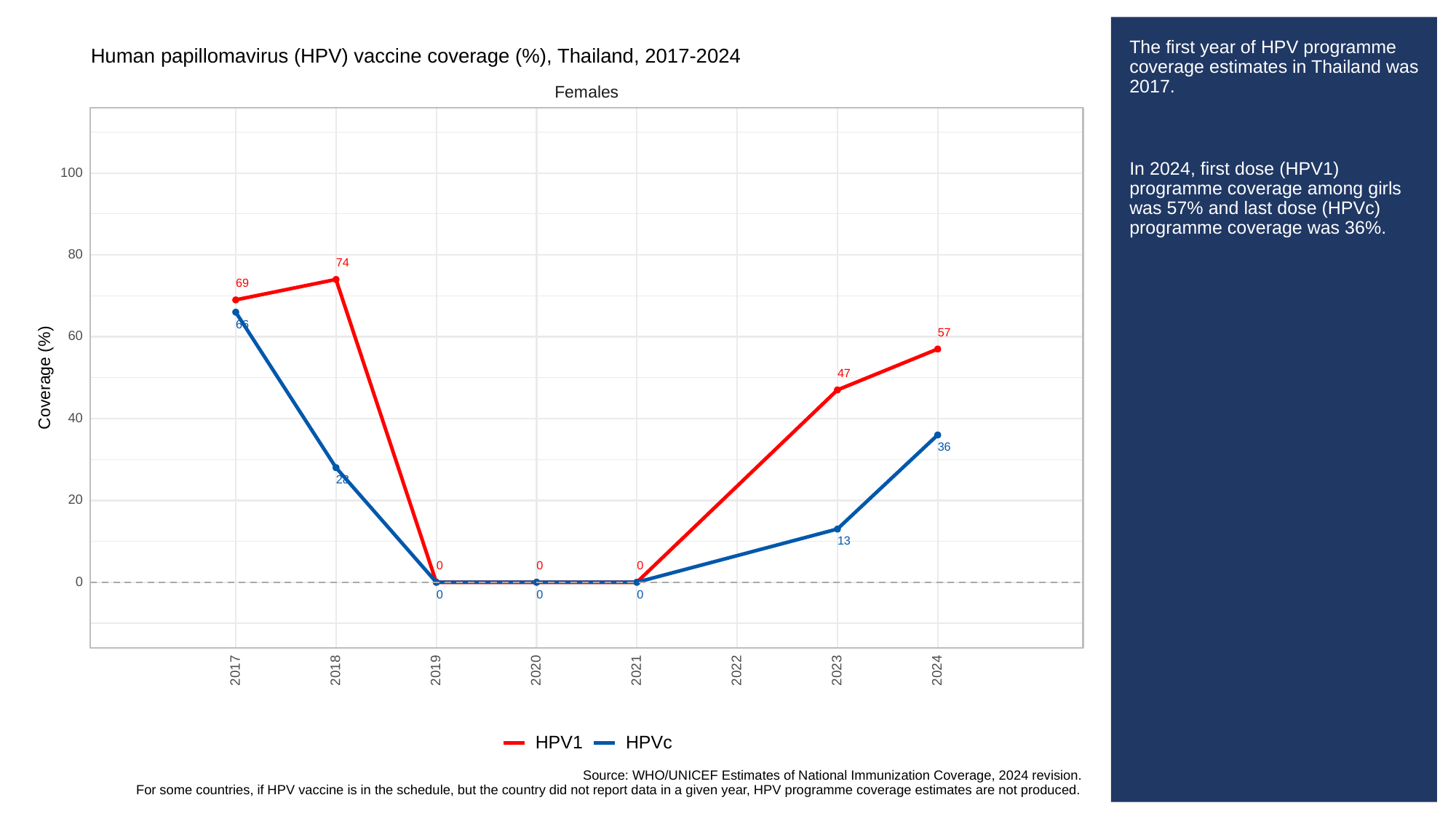

# The first year of HPV programme coverage estimates in Thailand was 2017.

In 2024, first dose (HPV1) programme coverage among girls was 57% and last dose (HPVc) programme coverage was 36%.

Human papillomavirus (HPV) vaccine coverage (%), Thailand, 2017-2024
Females

100

80

74

69

66
57
60

47
Coverage (%)

40

36

28
20

13

0
0
0
0

0
0
0

2023
2017
2018
2019
2020
2021
2022
2024
HPVc
HPV1

Source: WHO/UNICEF Estimates of National Immunization Coverage, 2024 revision.
For some countries, if HPV vaccine is in the schedule, but the country did not report data in a given year, HPV programme coverage estimates are not produced.